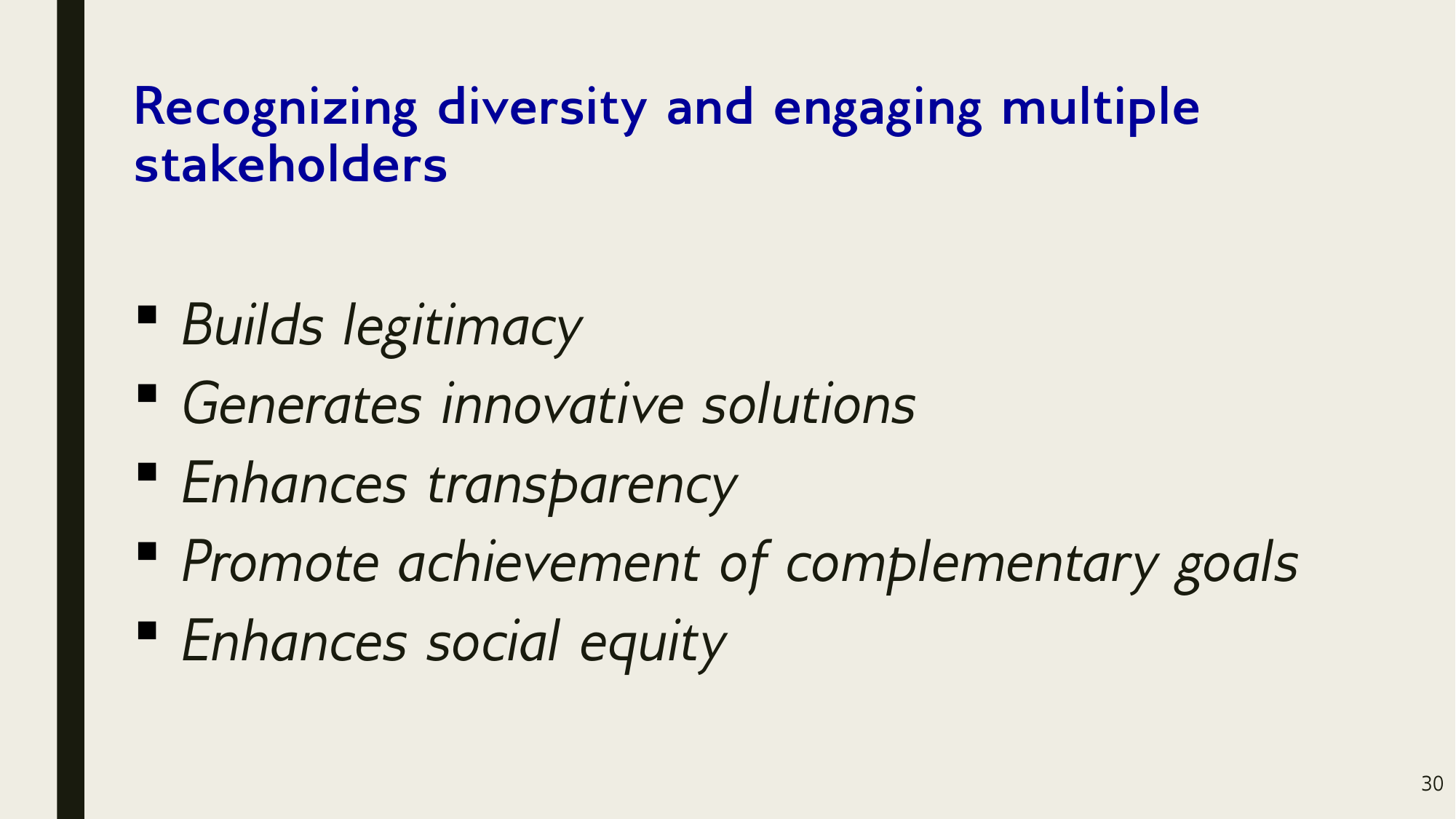

# Recognizing diversity and engaging multiple stakeholders
Builds legitimacy
Generates innovative solutions
Enhances transparency
Promote achievement of complementary goals
Enhances social equity
30